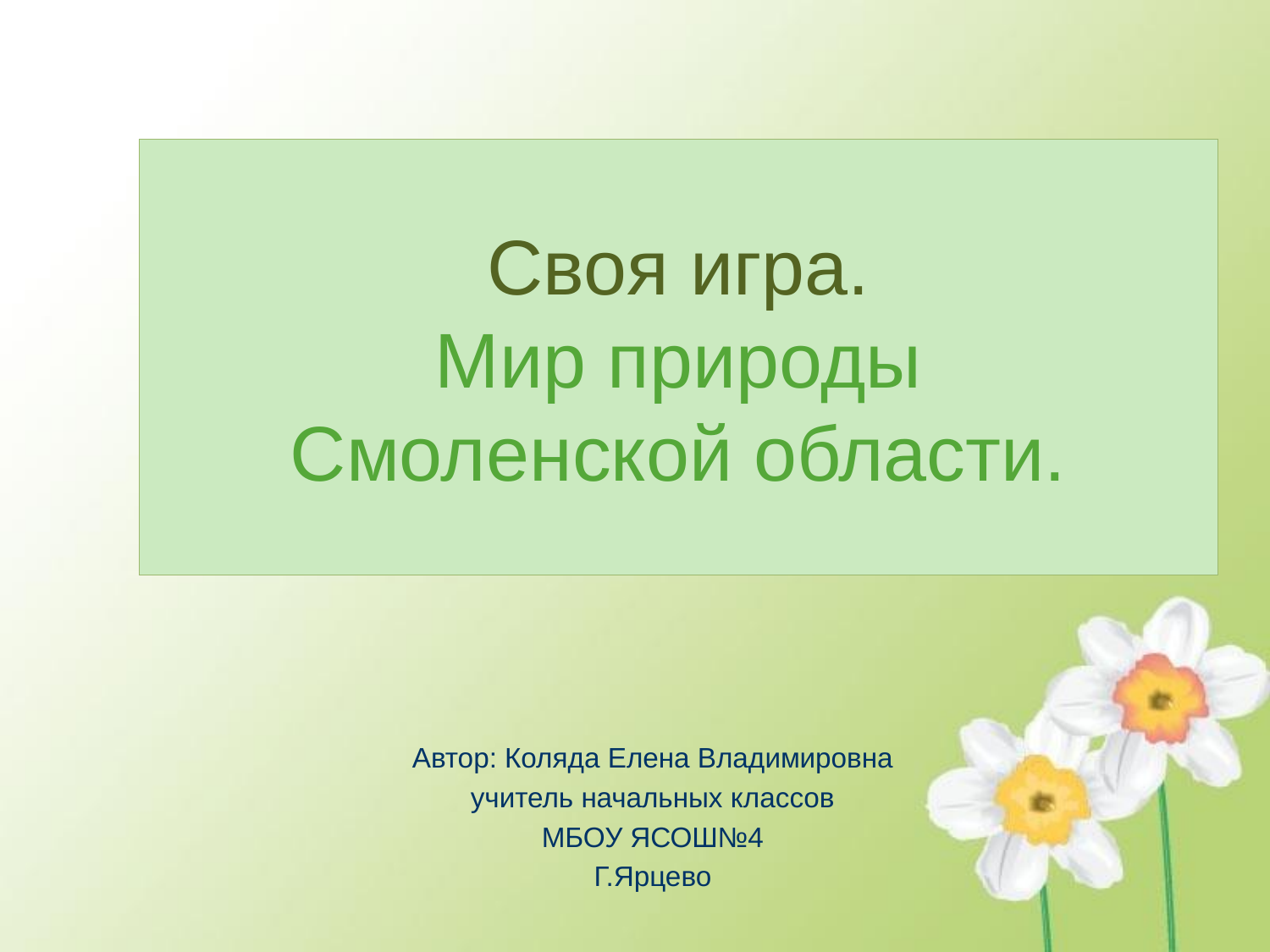

# Своя игра. Мир природы Смоленской области.
Автор: Коляда Елена Владимировна
учитель начальных классов
МБОУ ЯСОШ№4
Г.Ярцево